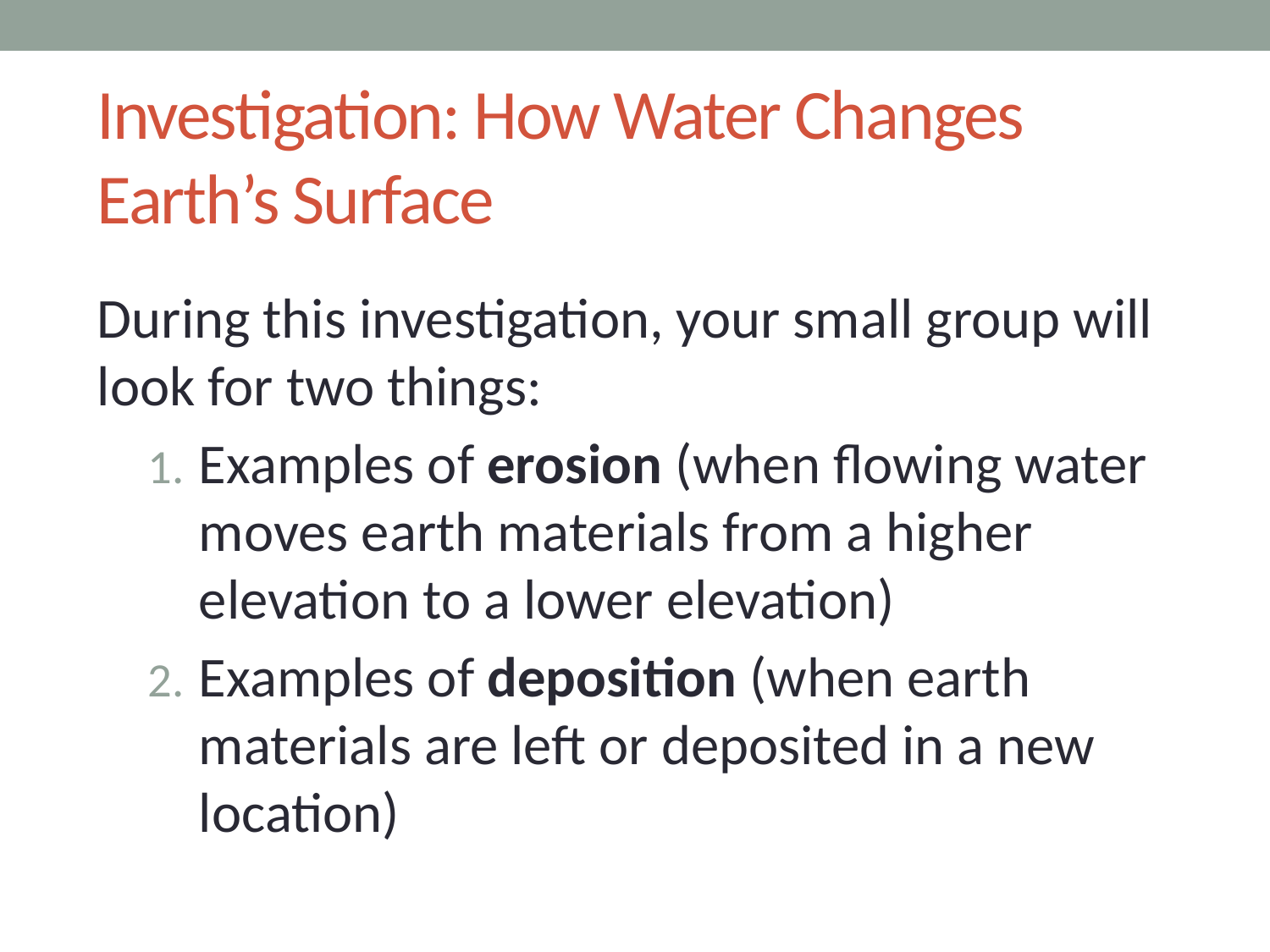

# Investigation: How Water Changes Earth’s Surface
During this investigation, your small group will look for two things:
Examples of erosion (when flowing water moves earth materials from a higher elevation to a lower elevation)
Examples of deposition (when earth materials are left or deposited in a new location)